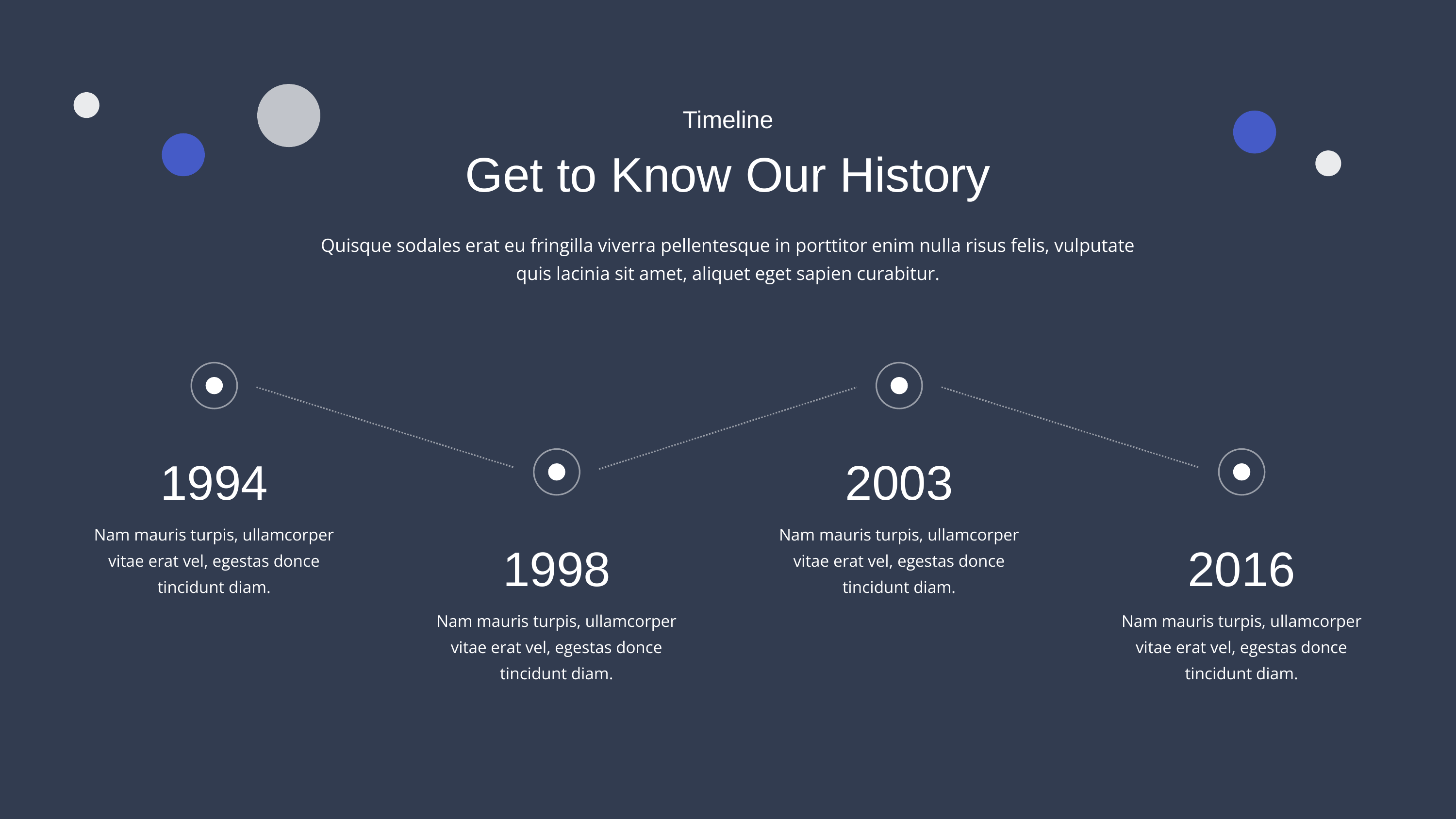

Timeline

Get to Know Our History

Quisque sodales erat eu fringilla viverra pellentesque in porttitor enim nulla risus felis, vulputate quis lacinia sit amet, aliquet eget sapien curabitur.

1994
2003

Nam mauris turpis, ullamcorper vitae erat vel, egestas donce tincidunt diam.
Nam mauris turpis, ullamcorper vitae erat vel, egestas donce tincidunt diam.
1998
2016
Nam mauris turpis, ullamcorper vitae erat vel, egestas donce tincidunt diam.
Nam mauris turpis, ullamcorper vitae erat vel, egestas donce tincidunt diam.